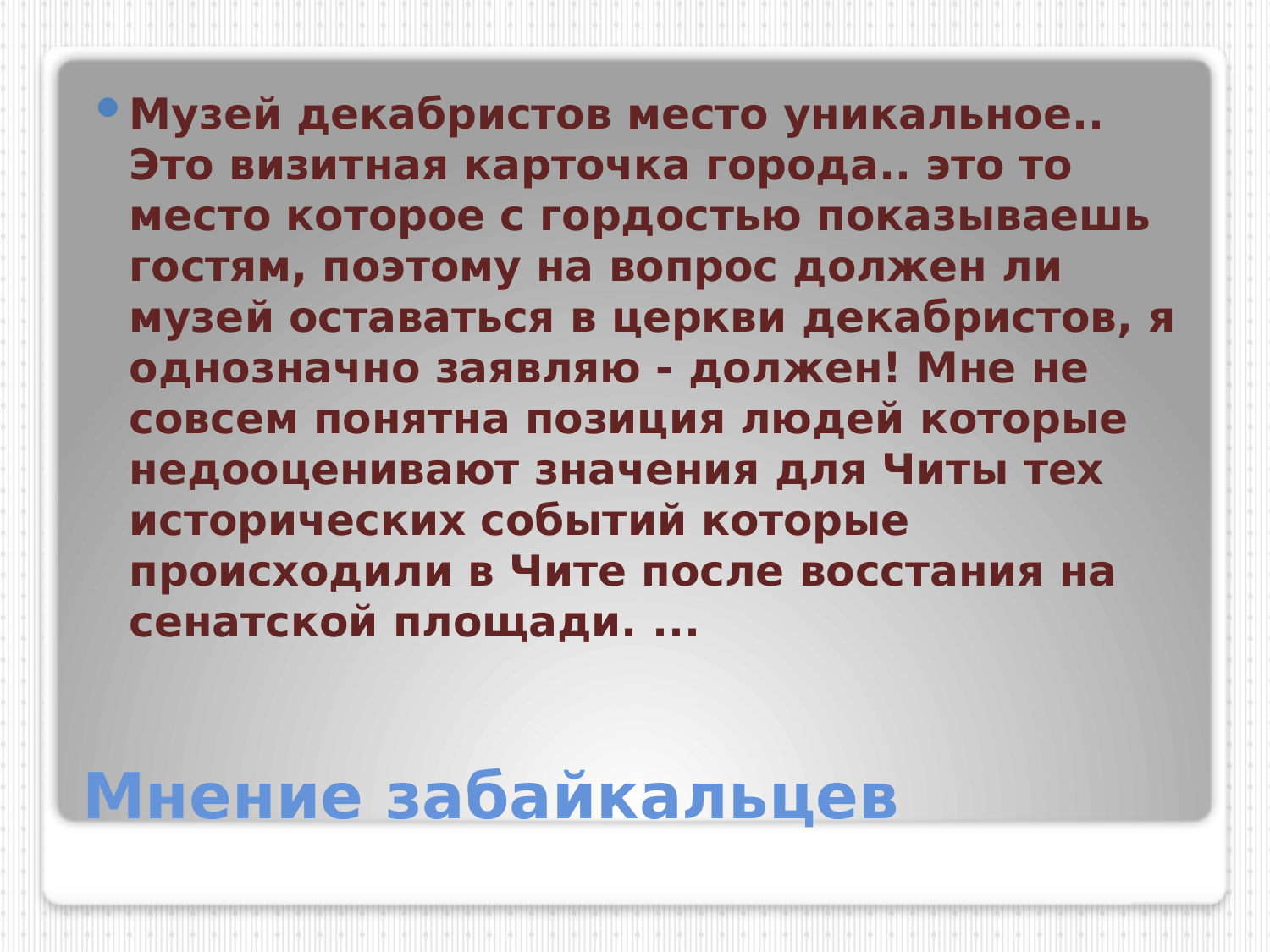

Музей декабристов место уникальное.. Это визитная карточка города.. это то место которое с гордостью показываешь гостям, поэтому на вопрос должен ли музей оставаться в церкви декабристов, я однозначно заявляю - должен! Мне не совсем понятна позиция людей которые недооценивают значения для Читы тех исторических событий которые происходили в Чите после восстания на сенатской площади. ...
# Мнение забайкальцев